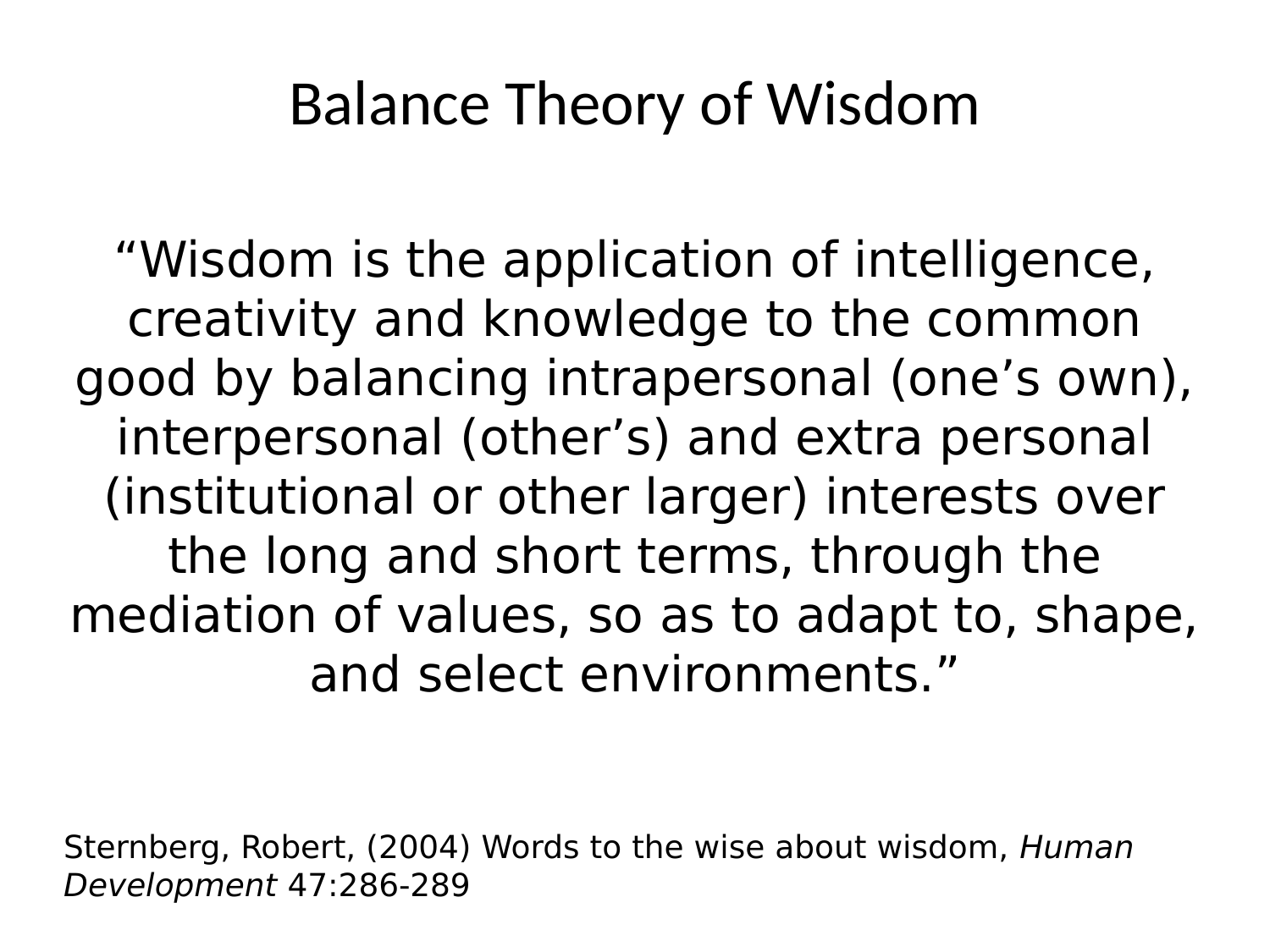

# Balance Theory of Wisdom

“Wisdom is the application of intelligence, creativity and knowledge to the common good by balancing intrapersonal (one’s own), interpersonal (other’s) and extra personal (institutional or other larger) interests over the long and short terms, through the mediation of values, so as to adapt to, shape, and select environments.”

Sternberg, Robert, (2004) Words to the wise about wisdom, Human Development 47:286-289